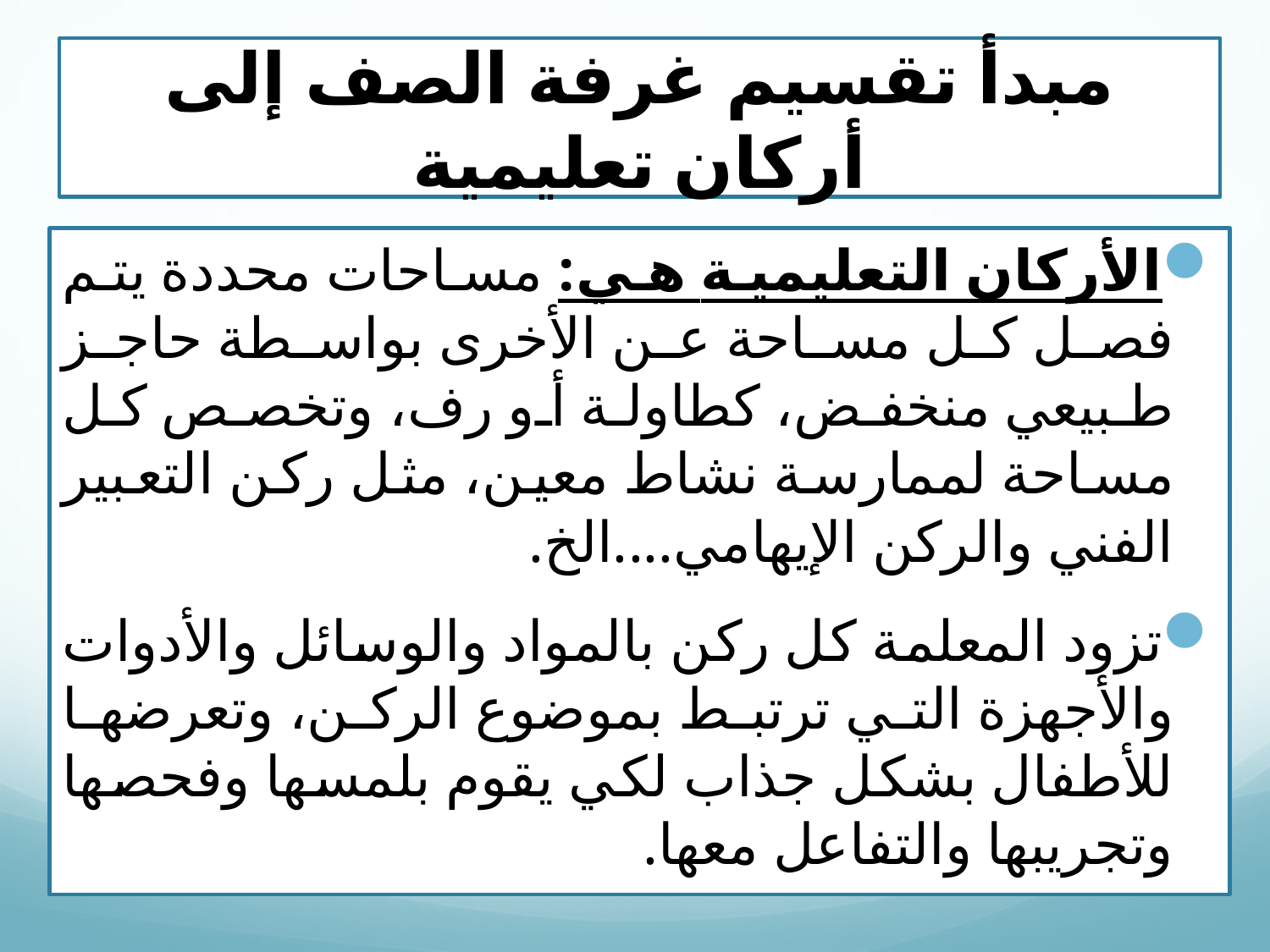

# مبدأ تقسيم غرفة الصف إلى أركان تعليمية
الأركان التعليمية هي: مساحات محددة يتم فصل كل مساحة عن الأخرى بواسطة حاجز طبيعي منخفض، كطاولة أو رف، وتخصص كل مساحة لممارسة نشاط معين، مثل ركن التعبير الفني والركن الإيهامي....الخ.
تزود المعلمة كل ركن بالمواد والوسائل والأدوات والأجهزة التي ترتبط بموضوع الركن، وتعرضها للأطفال بشكل جذاب لكي يقوم بلمسها وفحصها وتجريبها والتفاعل معها.